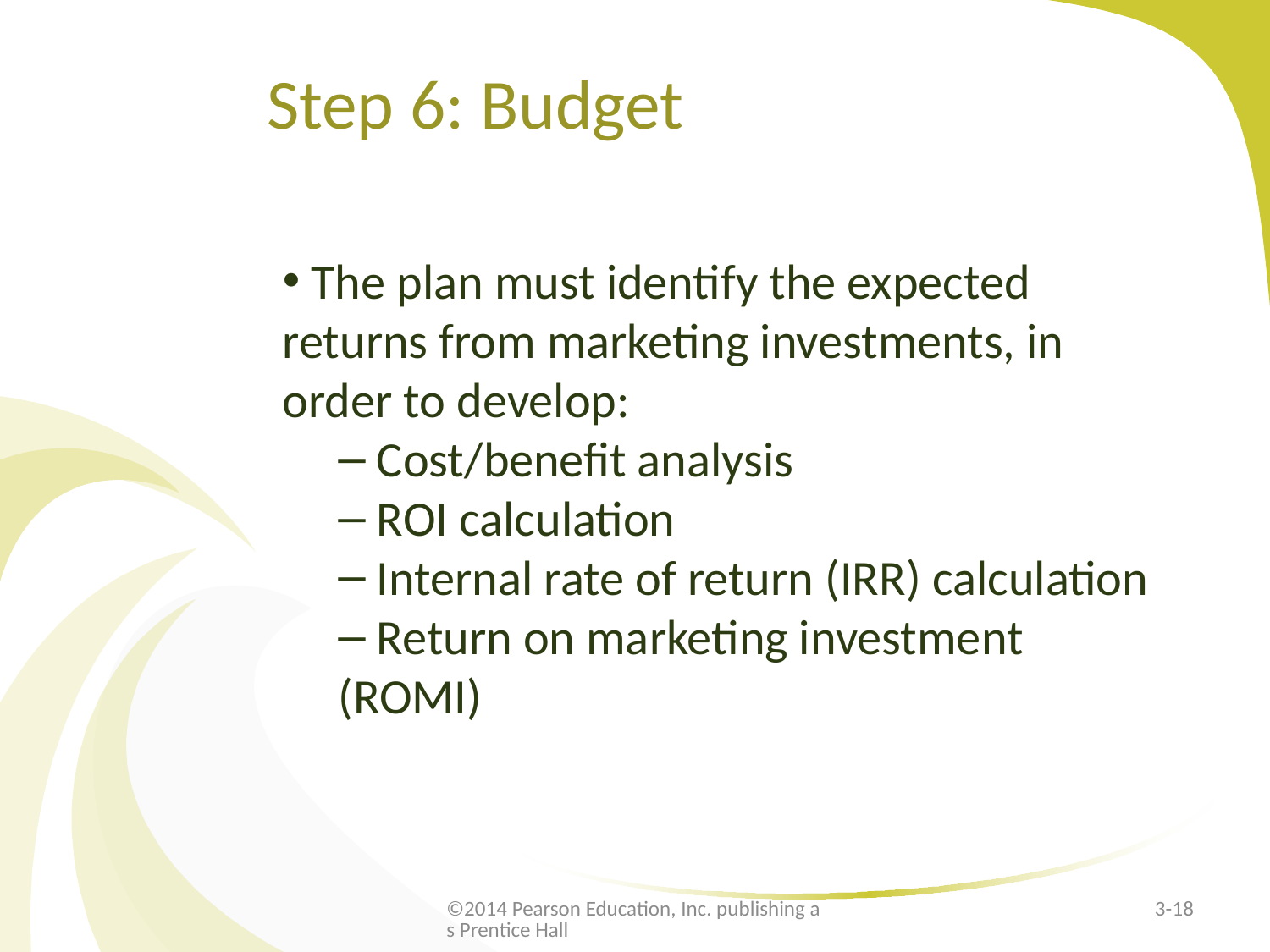

# Step 6: Budget
 The plan must identify the expected returns from marketing investments, in order to develop:
 Cost/benefit analysis
 ROI calculation
 Internal rate of return (IRR) calculation
 Return on marketing investment (ROMI)
©2014 Pearson Education, Inc. publishing as Prentice Hall
3-18